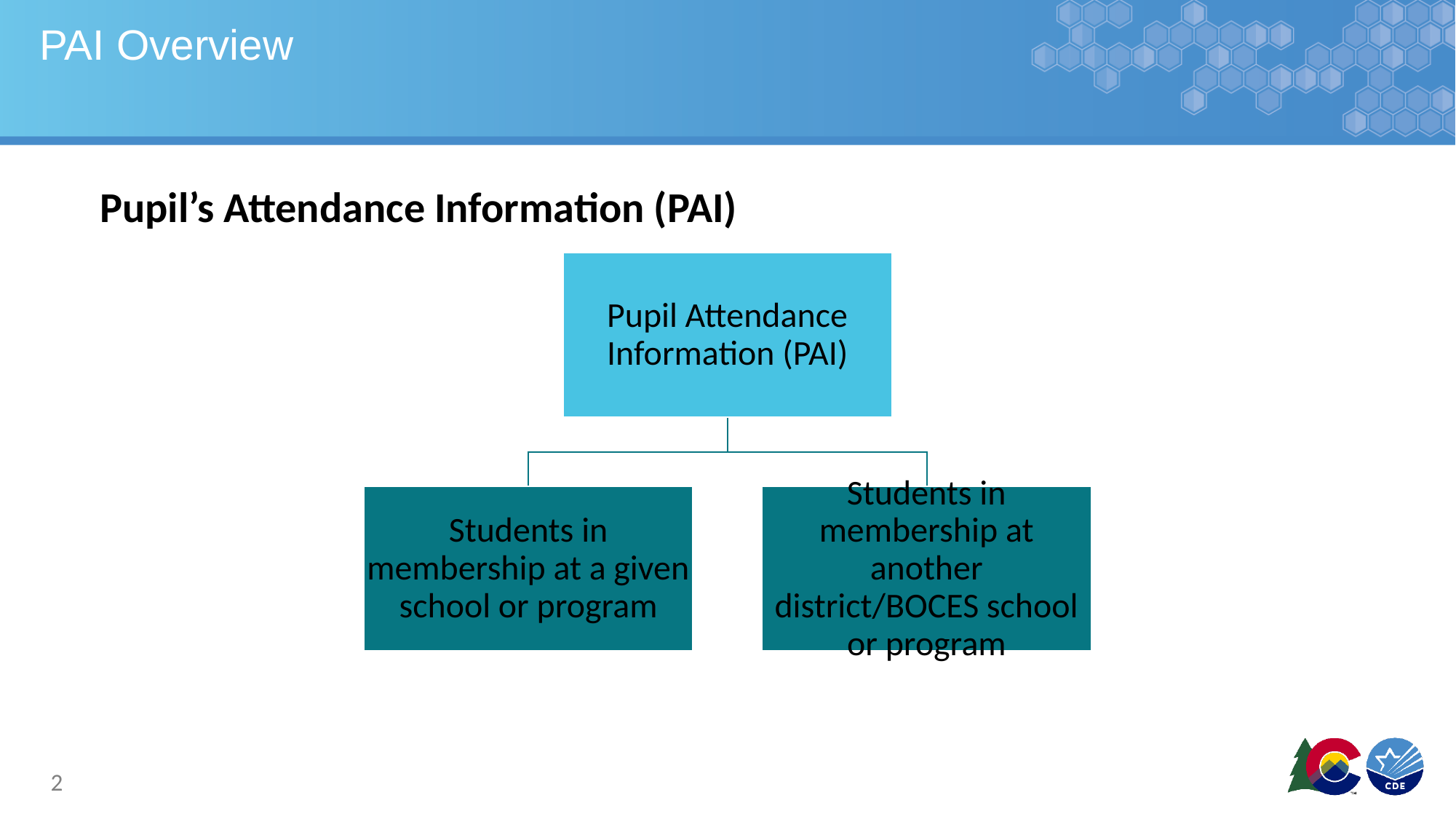

# PAI Overview
Pupil’s Attendance Information (PAI)

Pupil Attendance Information (PAI)
Students in membership at a given school or program
Students in membership at another district/BOCES school or program
2